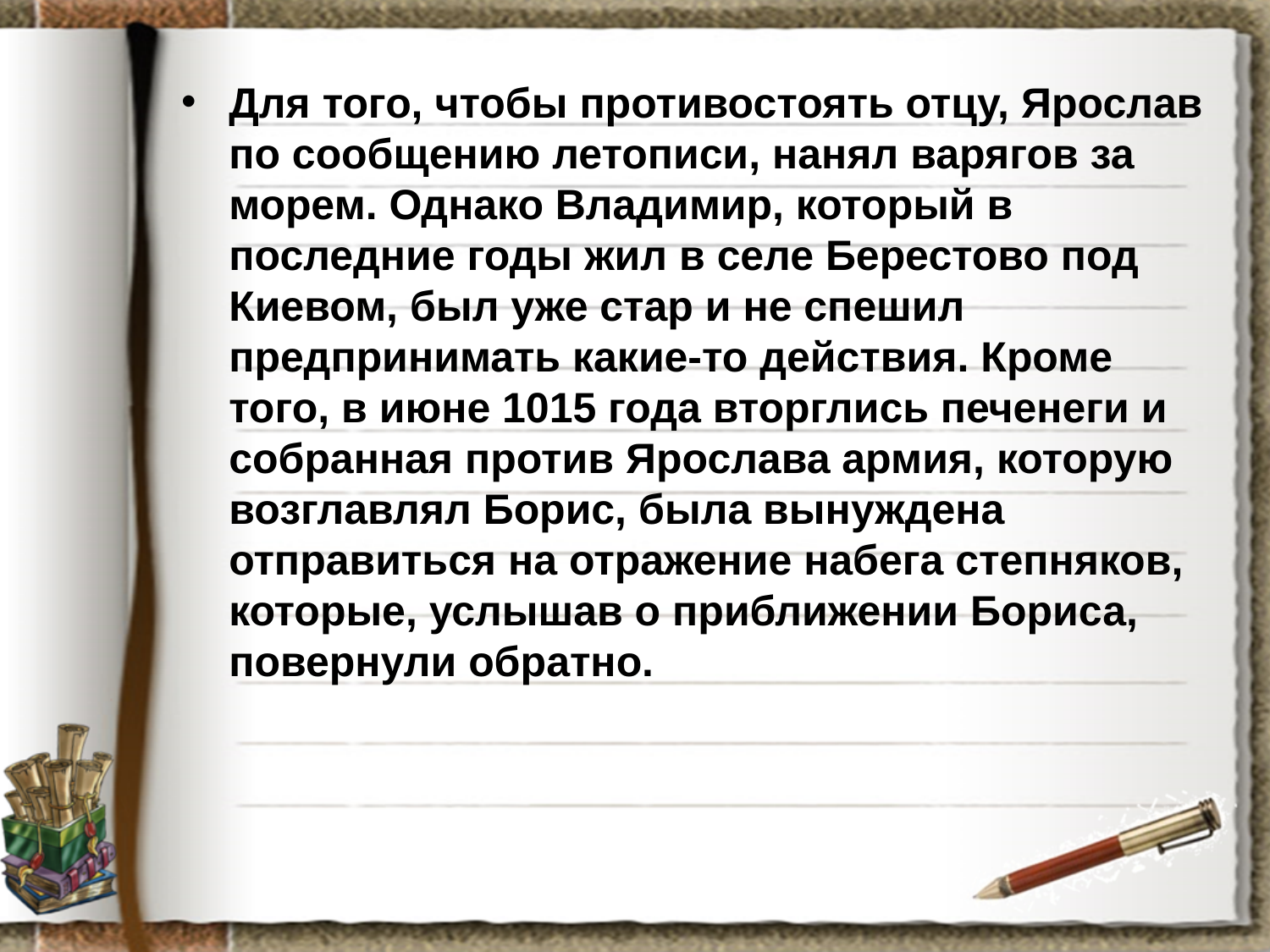

Для того, чтобы противостоять отцу, Ярослав по сообщению летописи, нанял варягов за морем. Однако Владимир, который в последние годы жил в селе Берестово под Киевом, был уже стар и не спешил предпринимать какие-то действия. Кроме того, в июне 1015 года вторглись печенеги и собранная против Ярослава армия, которую возглавлял Борис, была вынуждена отправиться на отражение набега степняков, которые, услышав о приближении Бориса, повернули обратно.